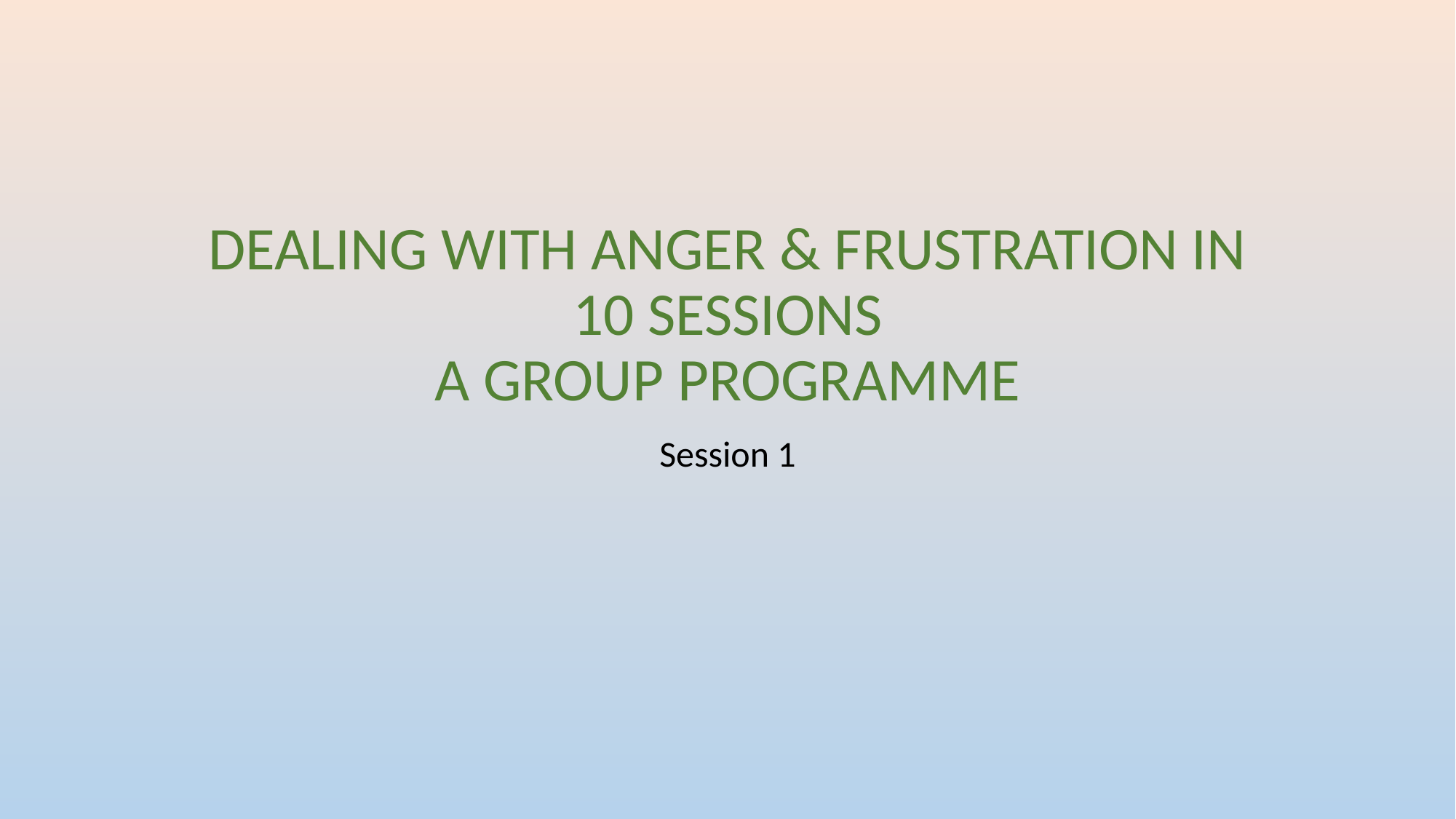

# DEALING WITH ANGER & FRUSTRATION IN 10 SESSIONS A GROUP PROGRAMME
Session 1